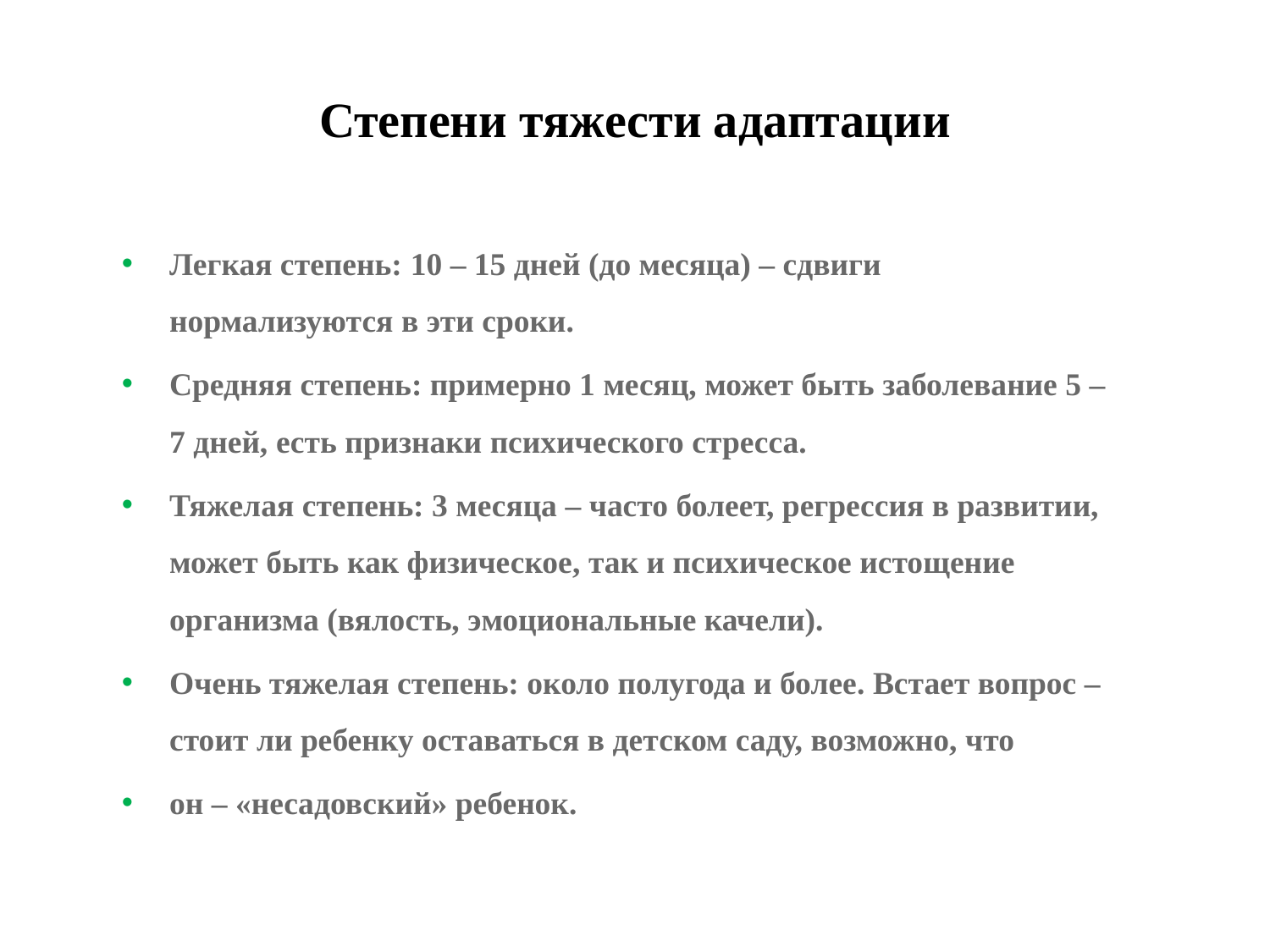

# Степени тяжести адаптации
Легкая степень: 10 – 15 дней (до месяца) – сдвиги нормализуются в эти сроки.
Средняя степень: примерно 1 месяц, может быть заболевание 5 –7 дней, есть признаки психического стресса.
Тяжелая степень: 3 месяца – часто болеет, регрессия в развитии, может быть как физическое, так и психическое истощение организма (вялость, эмоциональные качели).
Очень тяжелая степень: около полугода и более. Встает вопрос – стоит ли ребенку оставаться в детском саду, возможно, что
он – «несадовский» ребенок.